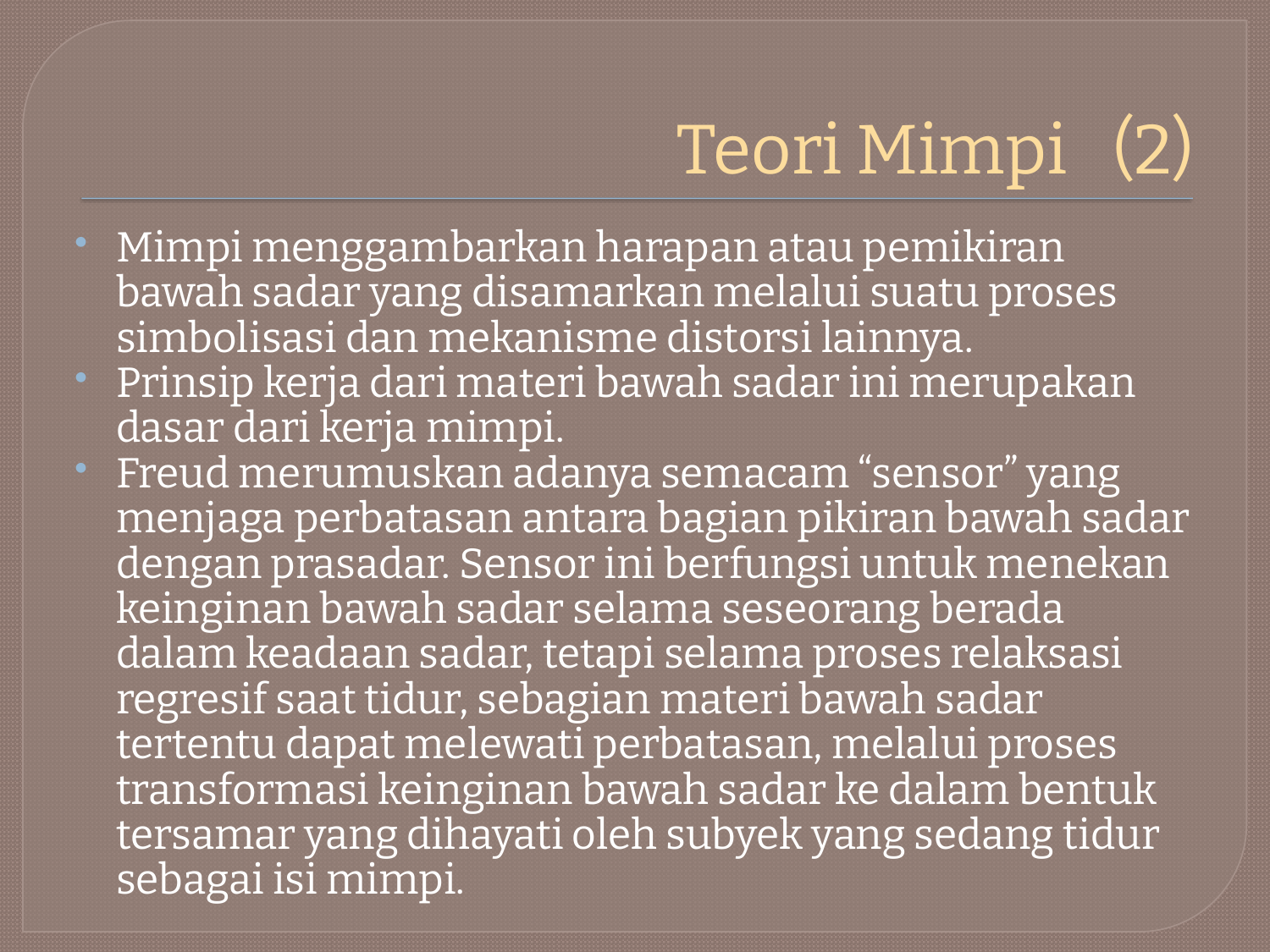

# Teori Mimpi					(2)

Mimpi menggambarkan harapan atau pemikiran bawah sadar yang disamarkan melalui suatu proses simbolisasi dan mekanisme distorsi lainnya.
Prinsip kerja dari materi bawah sadar ini merupakan dasar dari kerja mimpi.
Freud merumuskan adanya semacam “sensor” yang menjaga perbatasan antara bagian pikiran bawah sadar dengan prasadar. Sensor ini berfungsi untuk menekan keinginan bawah sadar selama seseorang berada dalam keadaan sadar, tetapi selama proses relaksasi regresif saat tidur, sebagian materi bawah sadar tertentu dapat melewati perbatasan, melalui proses transformasi keinginan bawah sadar ke dalam bentuk tersamar yang dihayati oleh subyek yang sedang tidur sebagai isi mimpi.